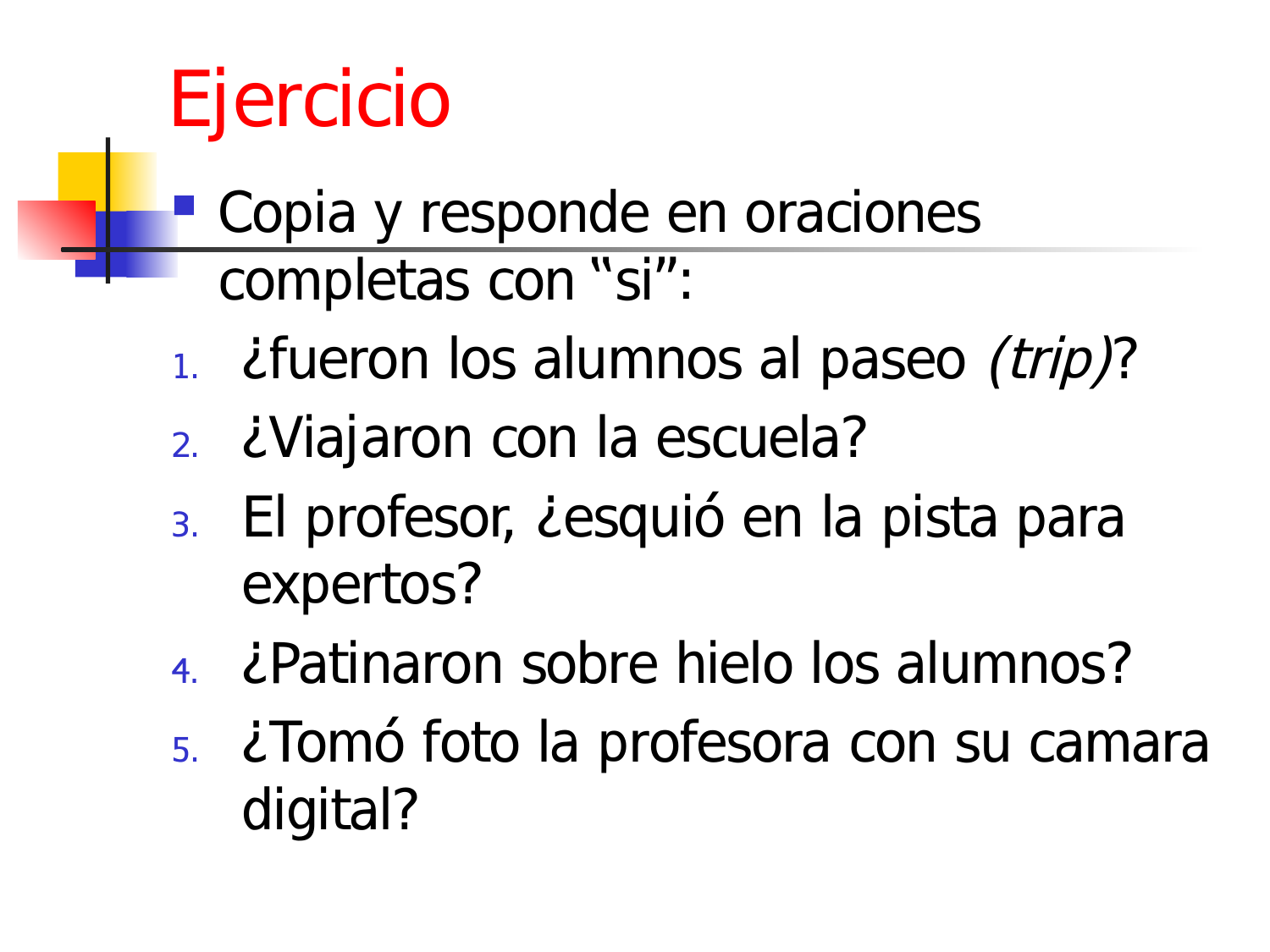

# Ejercicio
Copia y responde en oraciones completas con “si”:
¿fueron los alumnos al paseo (trip)?
¿Viajaron con la escuela?
El profesor, ¿esquió en la pista para expertos?
¿Patinaron sobre hielo los alumnos?
¿Tomó foto la profesora con su camara digital?